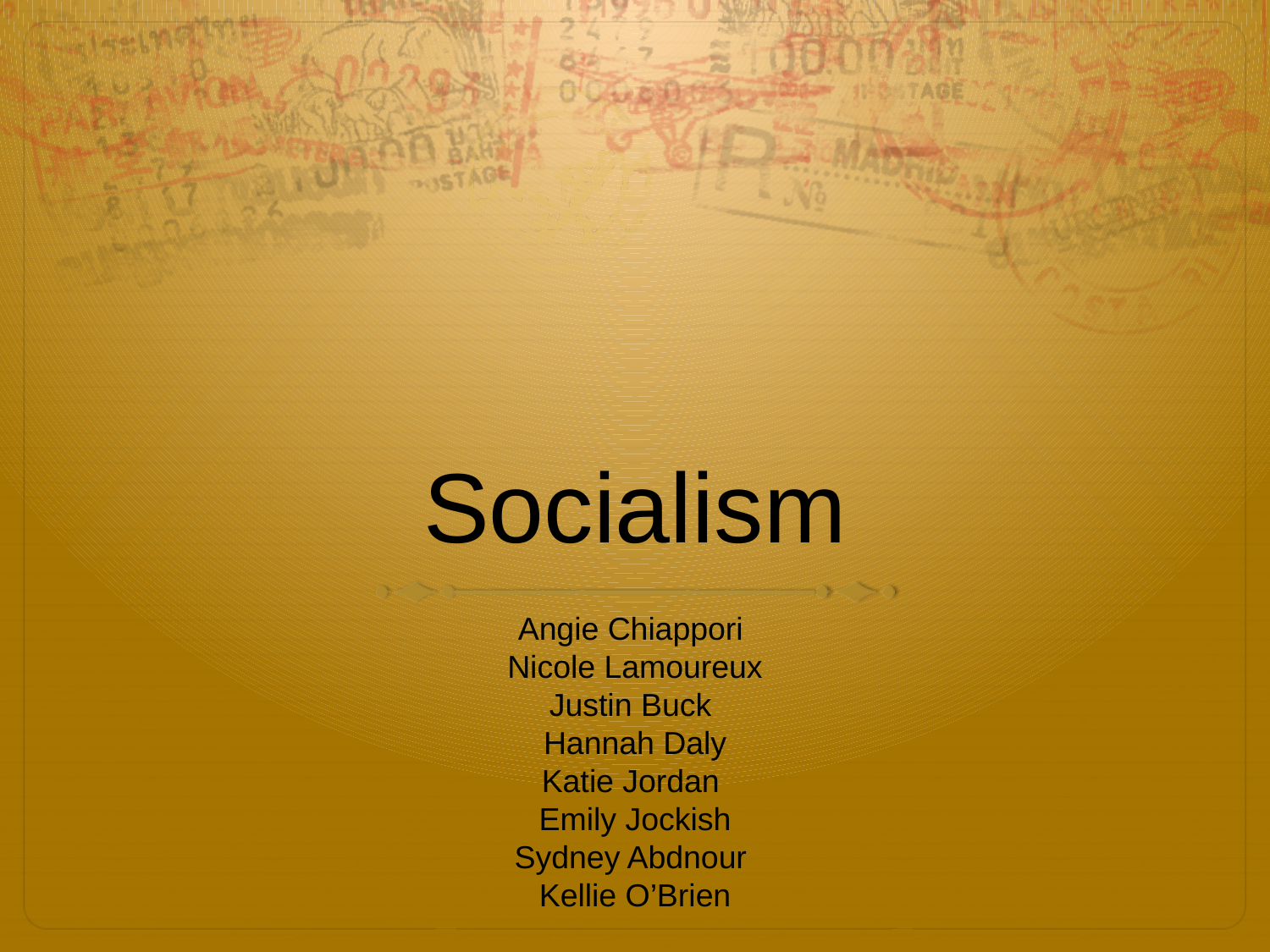

# Socialism
Angie Chiappori
Nicole Lamoureux
Justin Buck
Hannah Daly
Katie Jordan
Emily Jockish
Sydney Abdnour
Kellie O’Brien